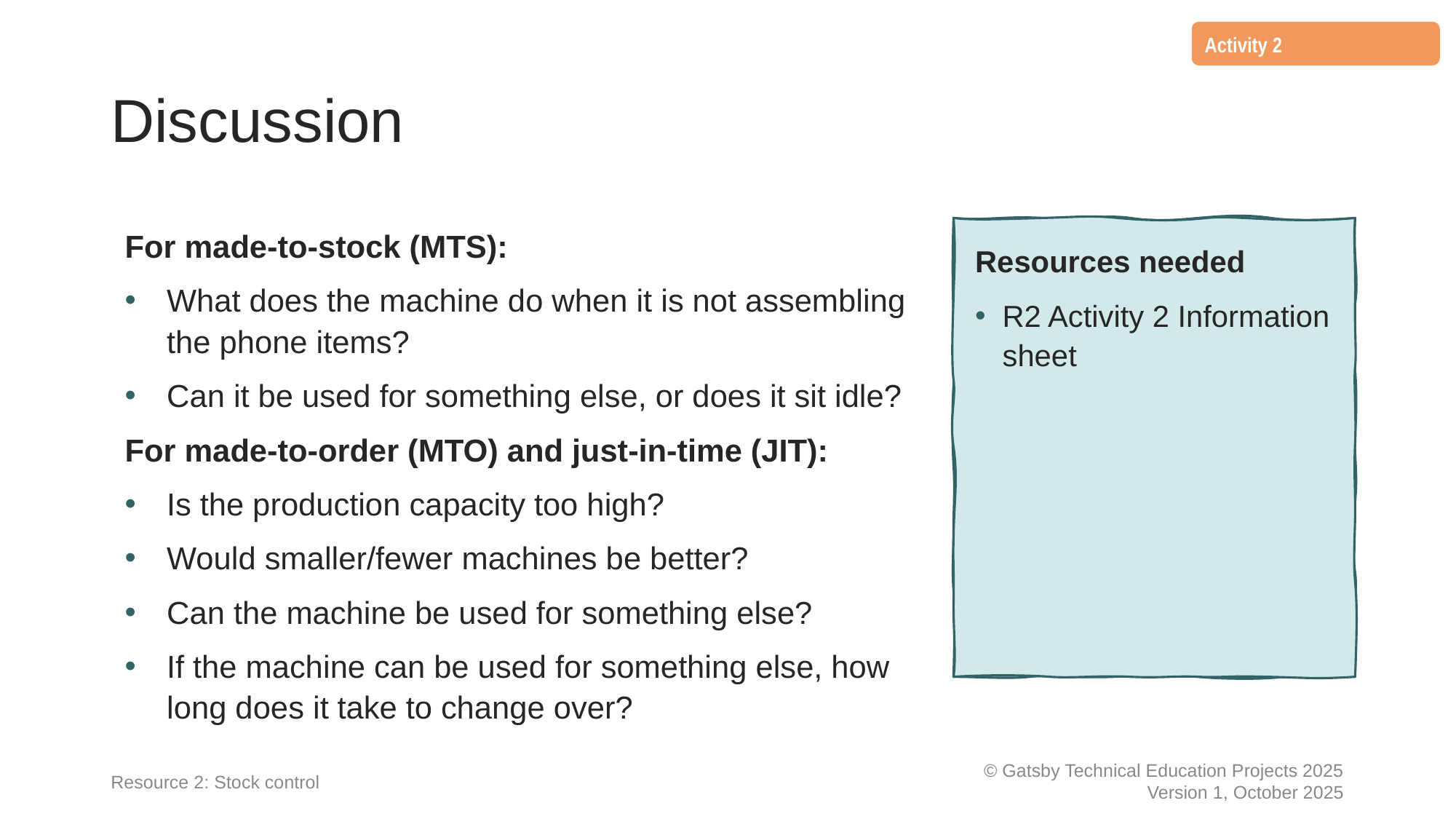

Activity 2
# Discussion
For made-to-stock (MTS):
What does the machine do when it is not assembling the phone items?
Can it be used for something else, or does it sit idle?
For made-to-order (MTO) and just-in-time (JIT):
Is the production capacity too high?
Would smaller/fewer machines be better?
Can the machine be used for something else?
If the machine can be used for something else, how long does it take to change over?
Resources needed
R2 Activity 2 Information sheet
Resource 2: Stock control